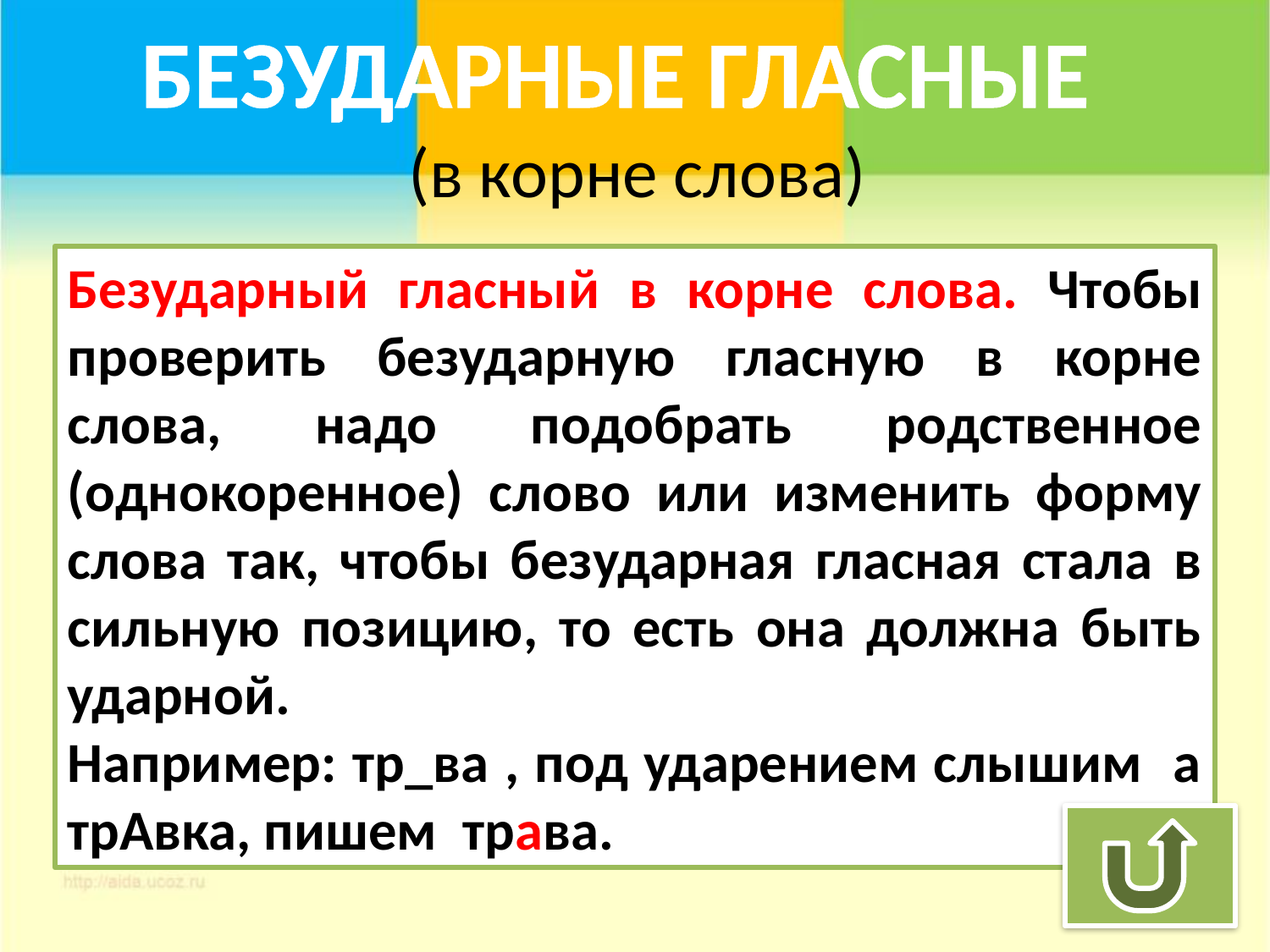

БЕЗУДАРНЫЕ ГЛАСНЫЕ
(в корне слова)
Безударный гласный в корне слова. Чтобы проверить безударную гласную в корне слова, надо подобрать родственное (однокоренное) слово или изменить форму слова так, чтобы безударная гласная стала в сильную позицию, то есть она должна быть ударной.
Например: тр_ва , под ударением слышим  а трАвка, пишем  трава.